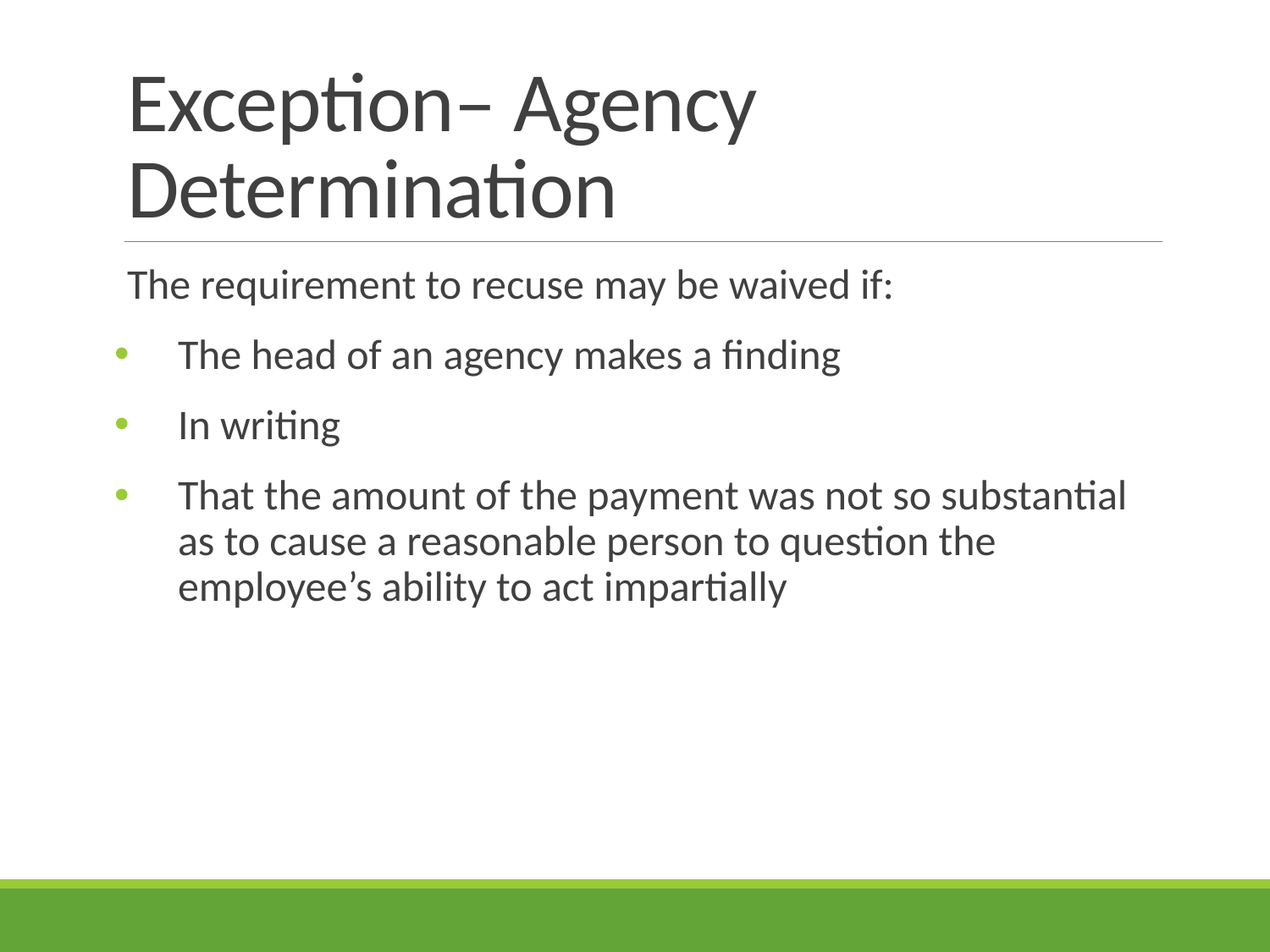

# Exception– Agency Determination
The requirement to recuse may be waived if:
The head of an agency makes a finding
In writing
That the amount of the payment was not so substantial as to cause a reasonable person to question the employee’s ability to act impartially